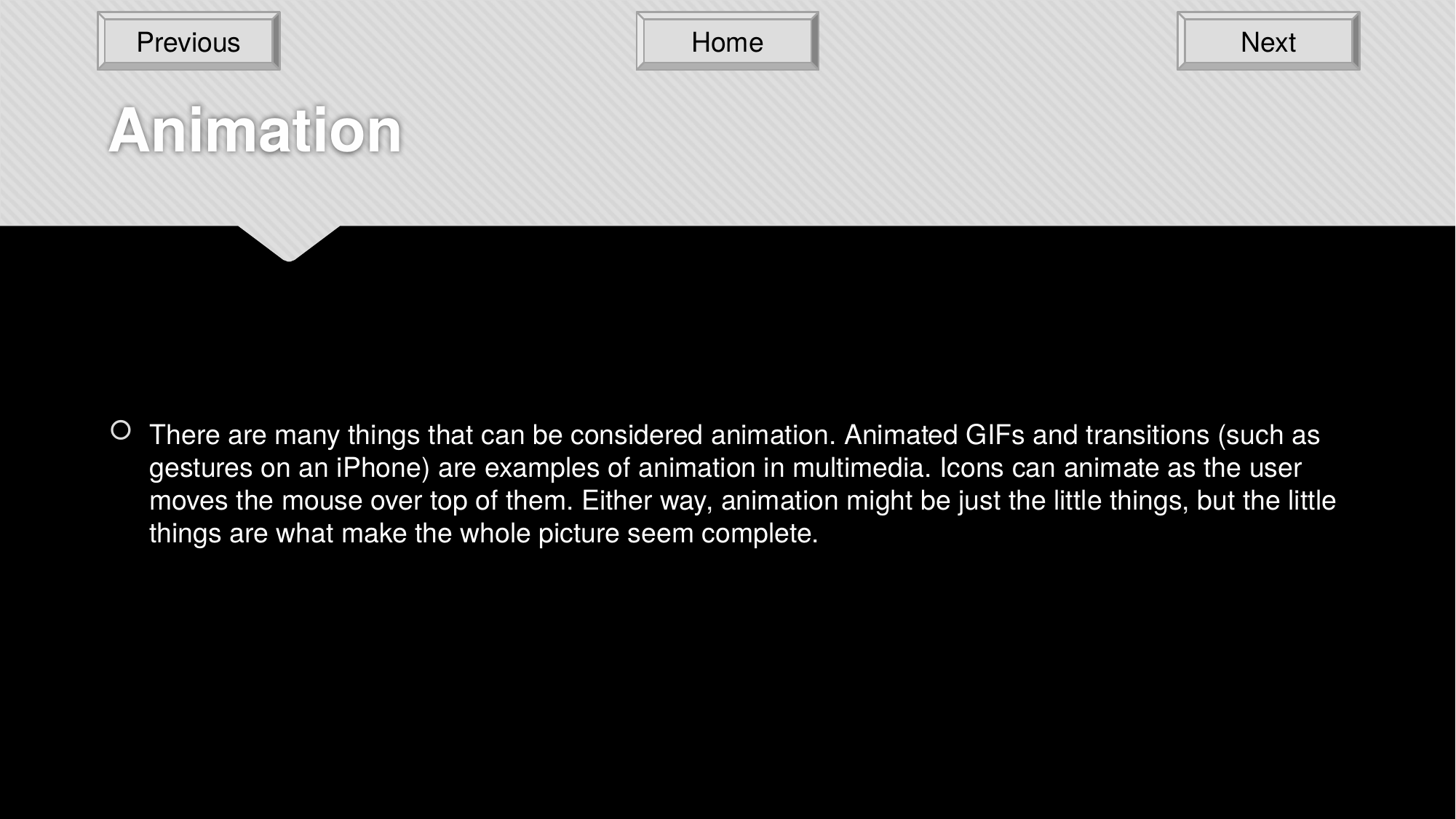

Previous
Home
Next
# Animation
There are many things that can be considered animation. Animated GIFs and transitions (such as gestures on an iPhone) are examples of animation in multimedia. Icons can animate as the user moves the mouse over top of them. Either way, animation might be just the little things, but the little things are what make the whole picture seem complete.